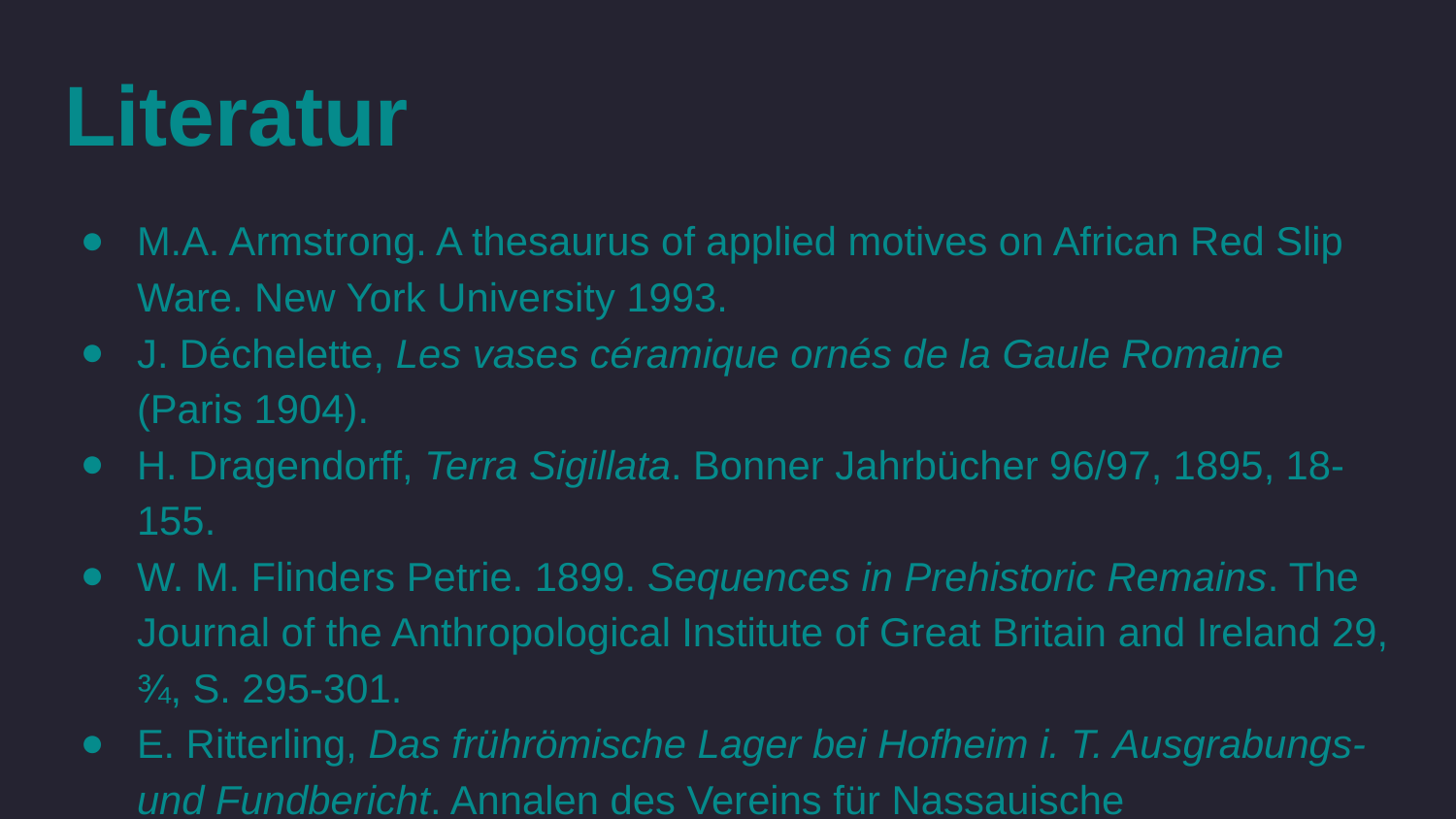

# Literatur
M.A. Armstrong. A thesaurus of applied motives on African Red Slip Ware. New York University 1993.
J. Déchelette, Les vases céramique ornés de la Gaule Romaine (Paris 1904).
H. Dragendorff, Terra Sigillata. Bonner Jahrbücher 96/97, 1895, 18-155.
W. M. Flinders Petrie. 1899. Sequences in Prehistoric Remains. The Journal of the Anthropological Institute of Great Britain and Ireland 29, ¾, S. 295-301.
E. Ritterling, Das frührömische Lager bei Hofheim i. T. Ausgrabungs- und Fundbericht. Annalen des Vereins für Nassauische Altertumskunde und Geschichtsforschung 34, 1904.